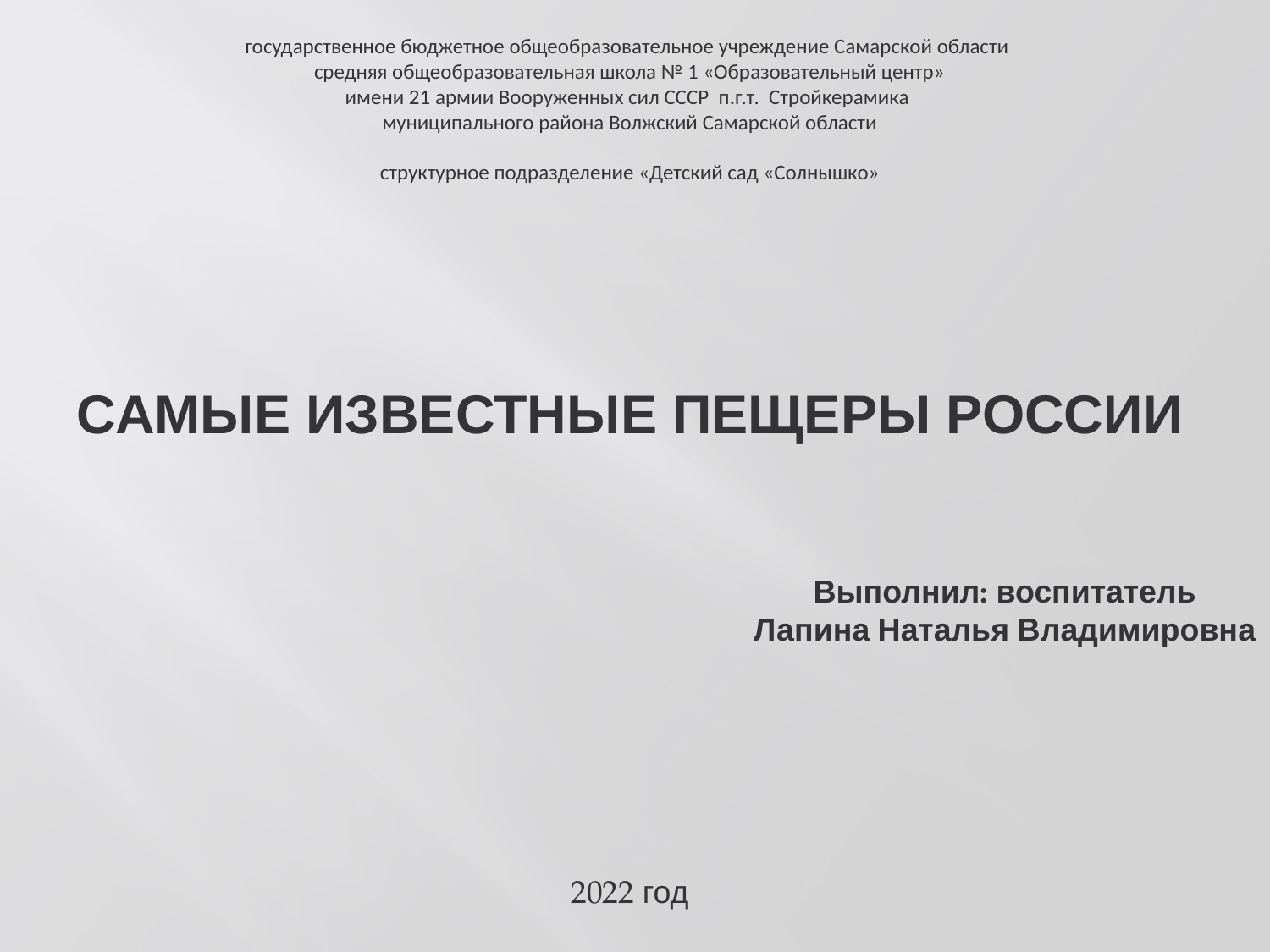

государственное бюджетное общеобразовательное учреждение Самарской области
 средняя общеобразовательная школа № 1 «Образовательный центр»
имени 21 армии Вооруженных сил СССР  п.г.т.  Стройкерамика
муниципального района Волжский Самарской области

структурное подразделение «Детский сад «Солнышко»
# САМЫЕ ИЗВЕСТНЫЕ ПЕЩЕРЫ РОССИИ
Выполнил: воспитатель
Лапина Наталья Владимировна
2022 год